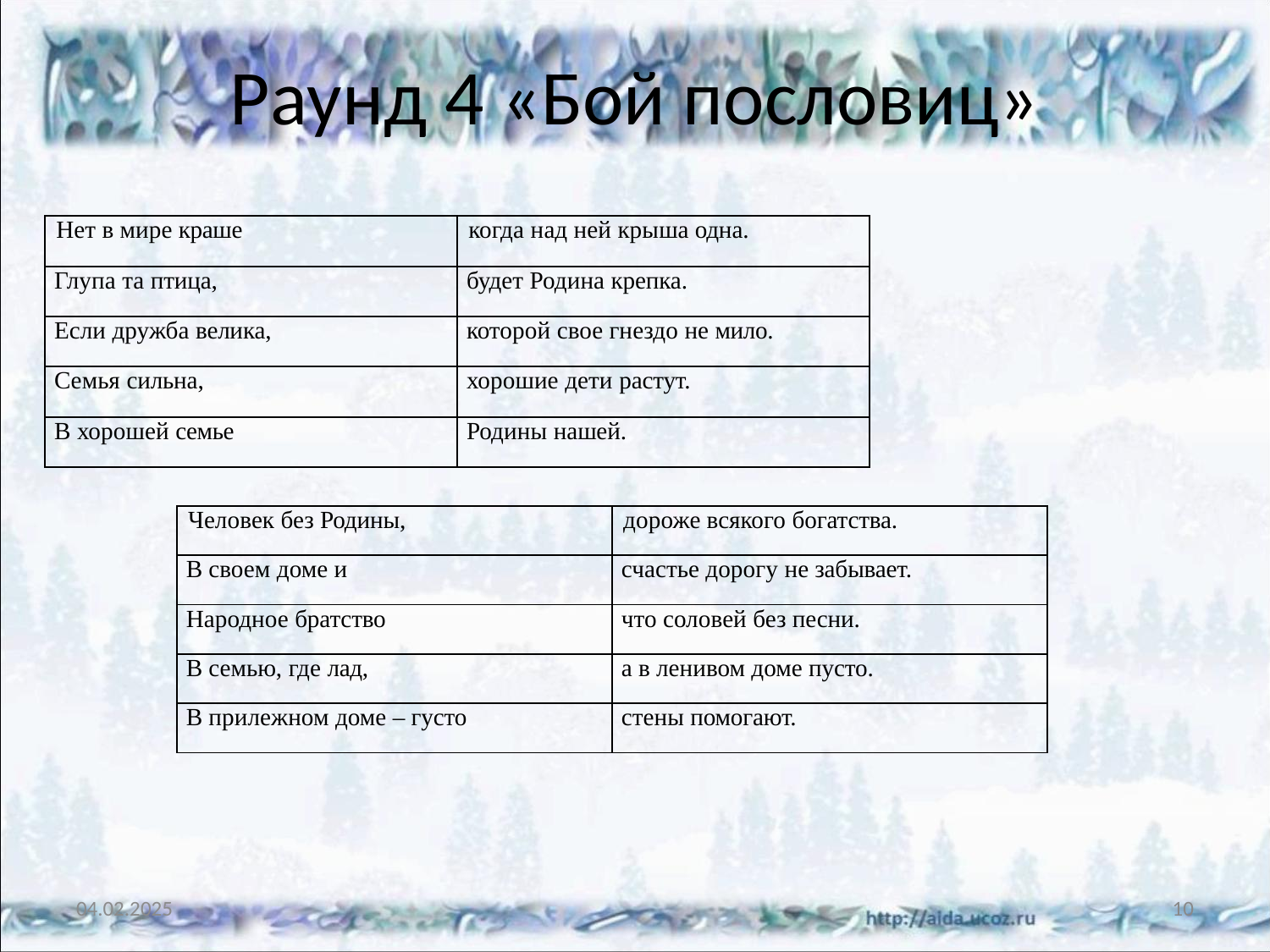

# Раунд 4 «Бой пословиц»
| Нет в мире краше | когда над ней крыша одна. |
| --- | --- |
| Глупа та птица, | будет Родина крепка. |
| Если дружба велика, | которой свое гнездо не мило. |
| Семья сильна, | хорошие дети растут. |
| В хорошей семье | Родины нашей. |
| Человек без Родины, | дороже всякого богатства. |
| --- | --- |
| В своем доме и | счастье дорогу не забывает. |
| Народное братство | что соловей без песни. |
| В семью, где лад, | а в ленивом доме пусто. |
| В прилежном доме – густо | стены помогают. |
04.02.2025
10